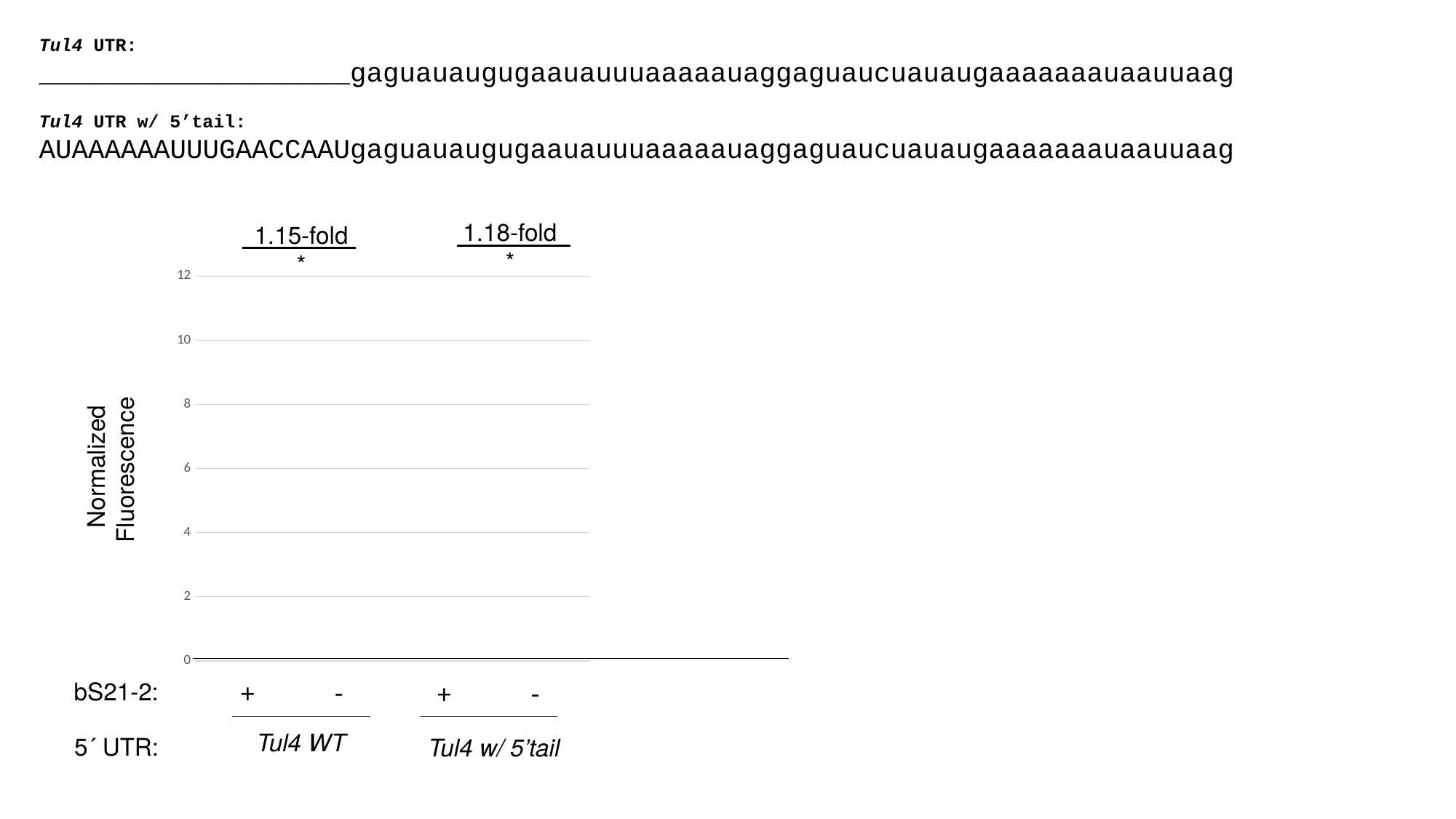

Tul4 UTR:
___________________gaguauaugugaauauuuaaaaauaggaguaucuauaugaaaaaaauaauuaag

Tul4 UTR w/ 5’tail:
AUAAAAAAUUUGAACCAAUgaguauaugugaauauuuaaaaauaggaguaucuauaugaaaaaaauaauuaag
1.18-fold
*

1.15-fold
*

 Normalized Fluorescence
+             -
+             -
bS21-2:
5´ UTR:

### Chart

| Category | Averages |
|---|---|
| LVS tul4 WT UTR | 1.0 |
| ΔrpsU2 tul4 WT UTR | 1.1557477426127436 |
| LVS tul4 5'tail UTR | 1.0 |
| ΔrpsU2 tul4 5'tail UTR | 1.1786583117196578 |
Tul4 WT
Tul4 w/ 5’tail